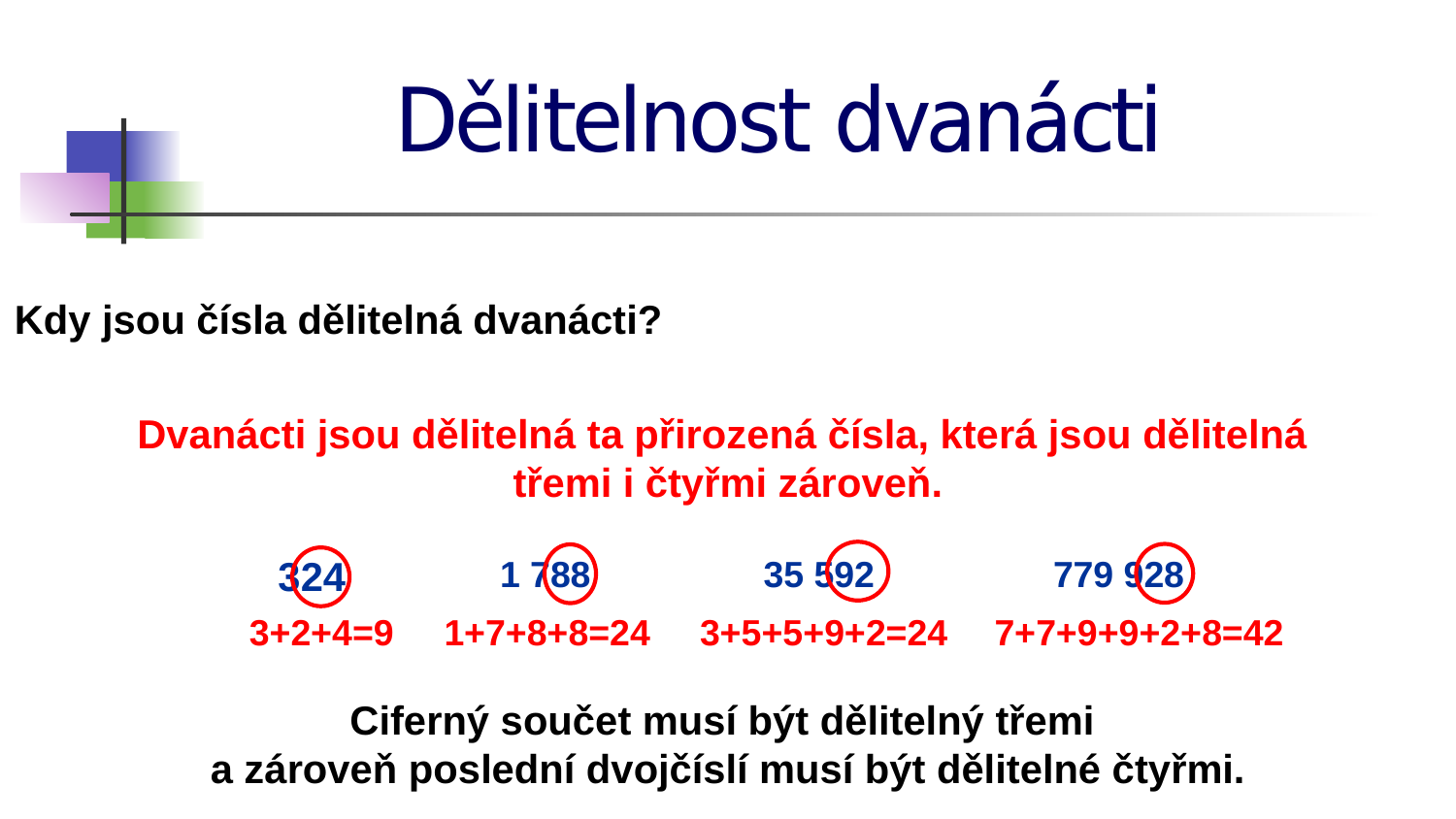

# Dělitelnost dvanácti
Kdy jsou čísla dělitelná dvanácti?
Dvanácti jsou dělitelná ta přirozená čísla, která jsou dělitelná
třemi i čtyřmi zároveň.

35 592
779 928

324
1 788

3+2+4=9
1+7+8+8=24
3+5+5+9+2=24
7+7+9+9+2+8=42
Ciferný součet musí být dělitelný třemi
a zároveň poslední dvojčíslí musí být dělitelné čtyřmi.